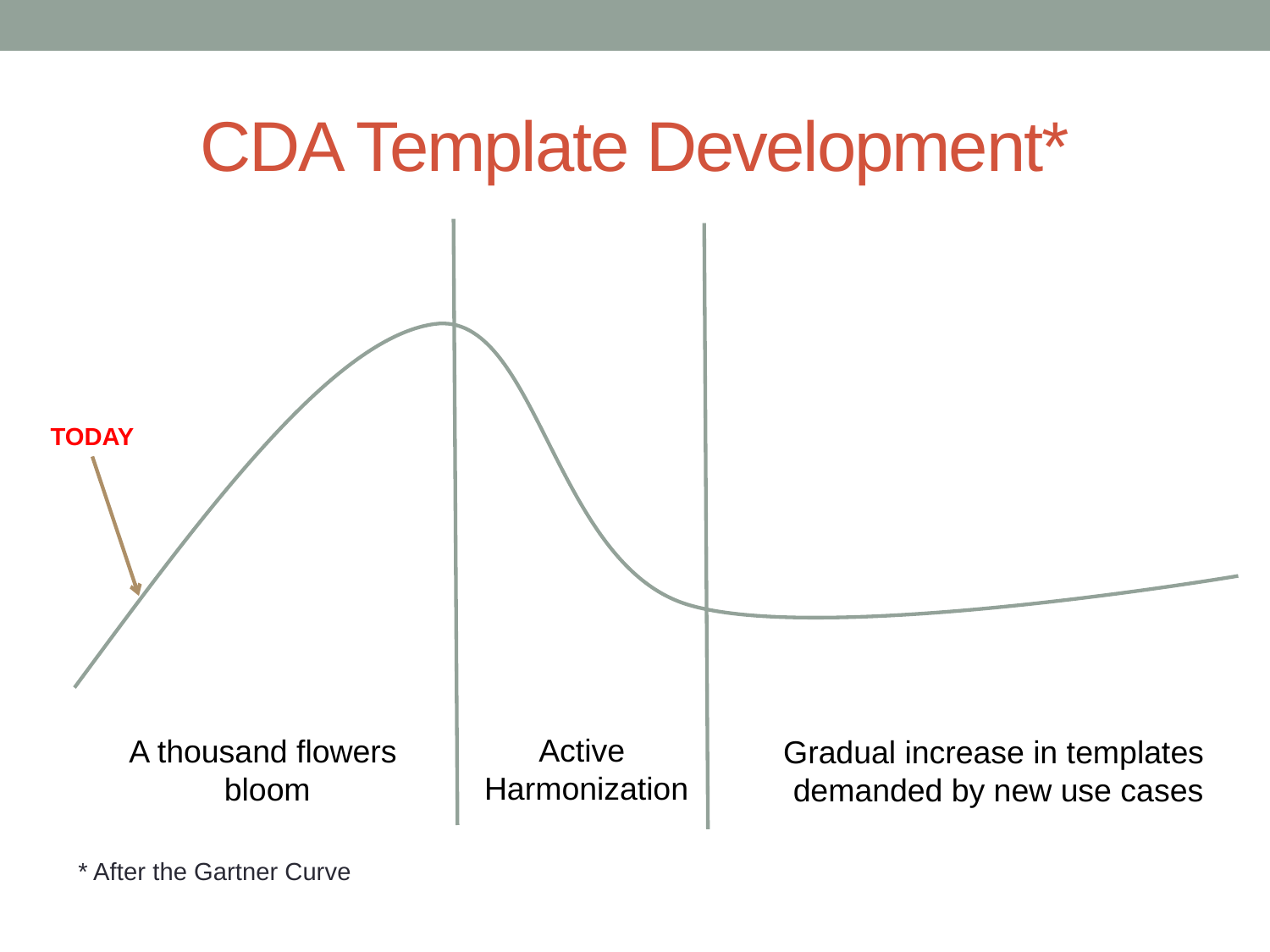

# CDA Template Development*

TODAY
Active
Harmonization
A thousand flowers
bloom
Gradual increase in templates
demanded by new use cases
* After the Gartner Curve